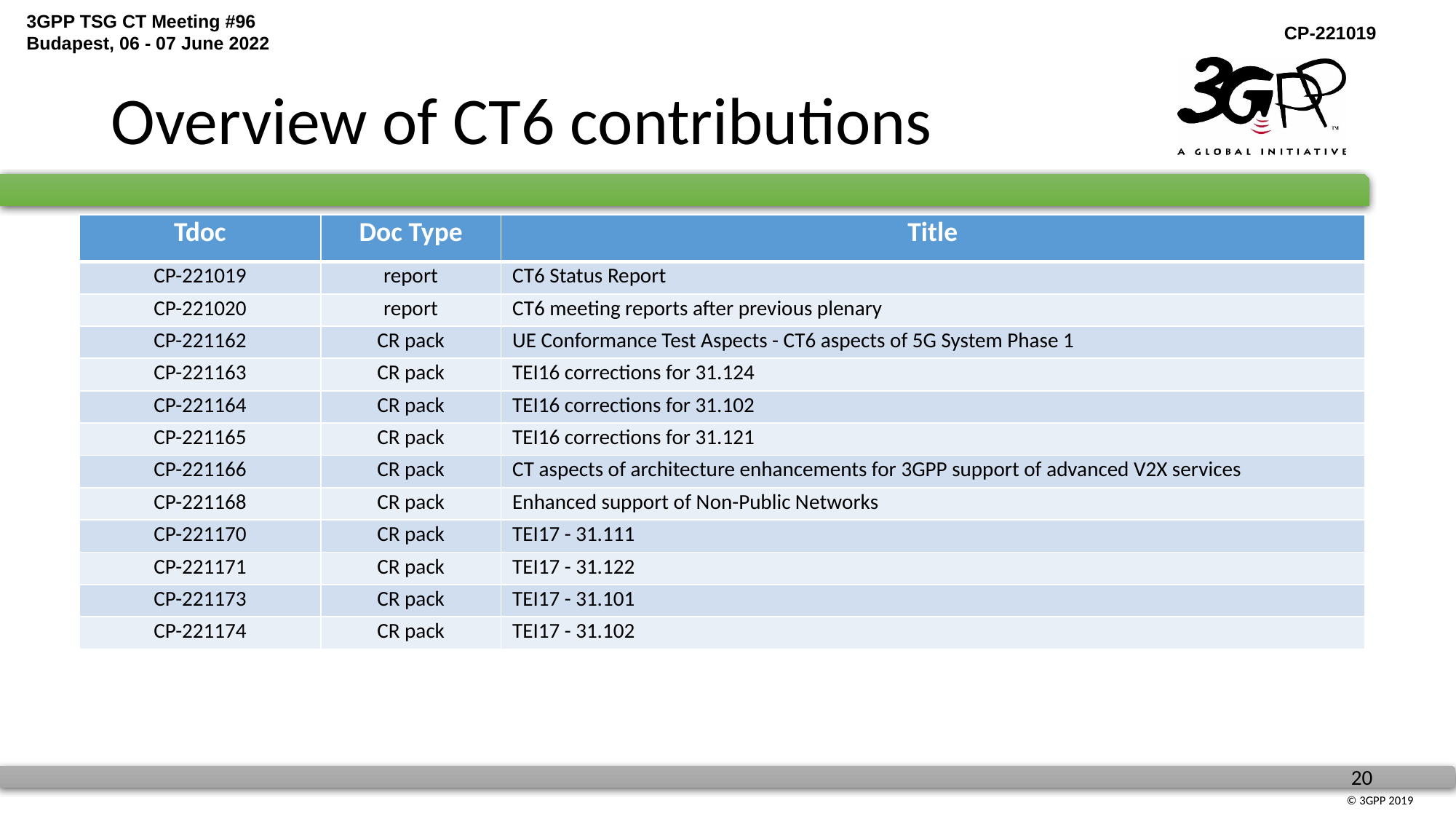

# Overview of CT6 contributions
| Tdoc | Doc Type | Title |
| --- | --- | --- |
| CP-221019 | report | CT6 Status Report |
| CP-221020 | report | CT6 meeting reports after previous plenary |
| CP-221162 | CR pack | UE Conformance Test Aspects - CT6 aspects of 5G System Phase 1 |
| CP-221163 | CR pack | TEI16 corrections for 31.124 |
| CP-221164 | CR pack | TEI16 corrections for 31.102 |
| CP-221165 | CR pack | TEI16 corrections for 31.121 |
| CP-221166 | CR pack | CT aspects of architecture enhancements for 3GPP support of advanced V2X services |
| CP-221168 | CR pack | Enhanced support of Non-Public Networks |
| CP-221170 | CR pack | TEI17 - 31.111 |
| CP-221171 | CR pack | TEI17 - 31.122 |
| CP-221173 | CR pack | TEI17 - 31.101 |
| CP-221174 | CR pack | TEI17 - 31.102 |